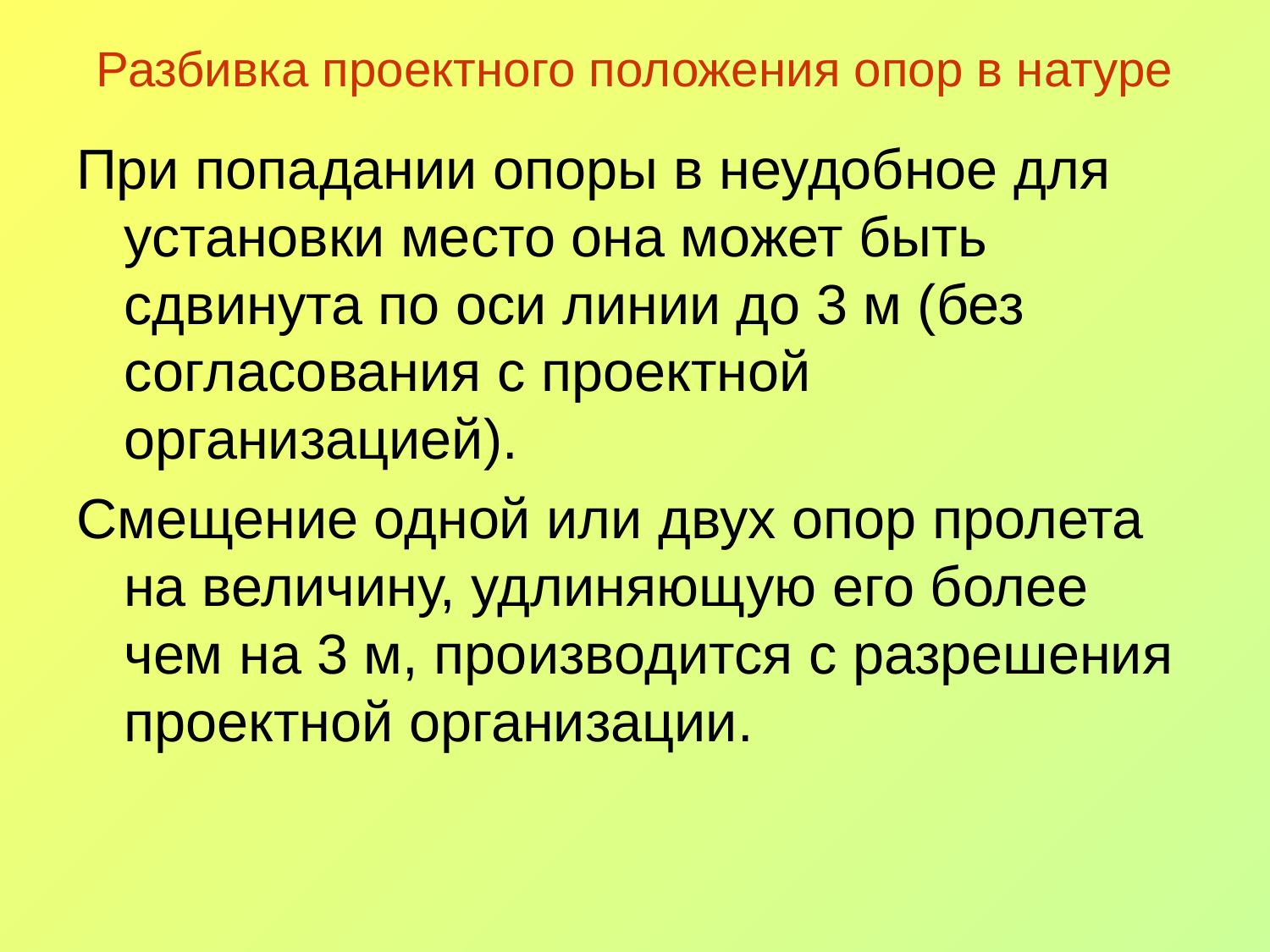

# Разбивка проектного положения опор в натуре
При попадании опоры в неудобное для установки место она может быть сдвинута по оси линии до 3 м (без согласования с проектной организацией).
Смещение одной или двух опор пролета на величину, удлиняющую его более чем на 3 м, производится с разрешения проектной организации.